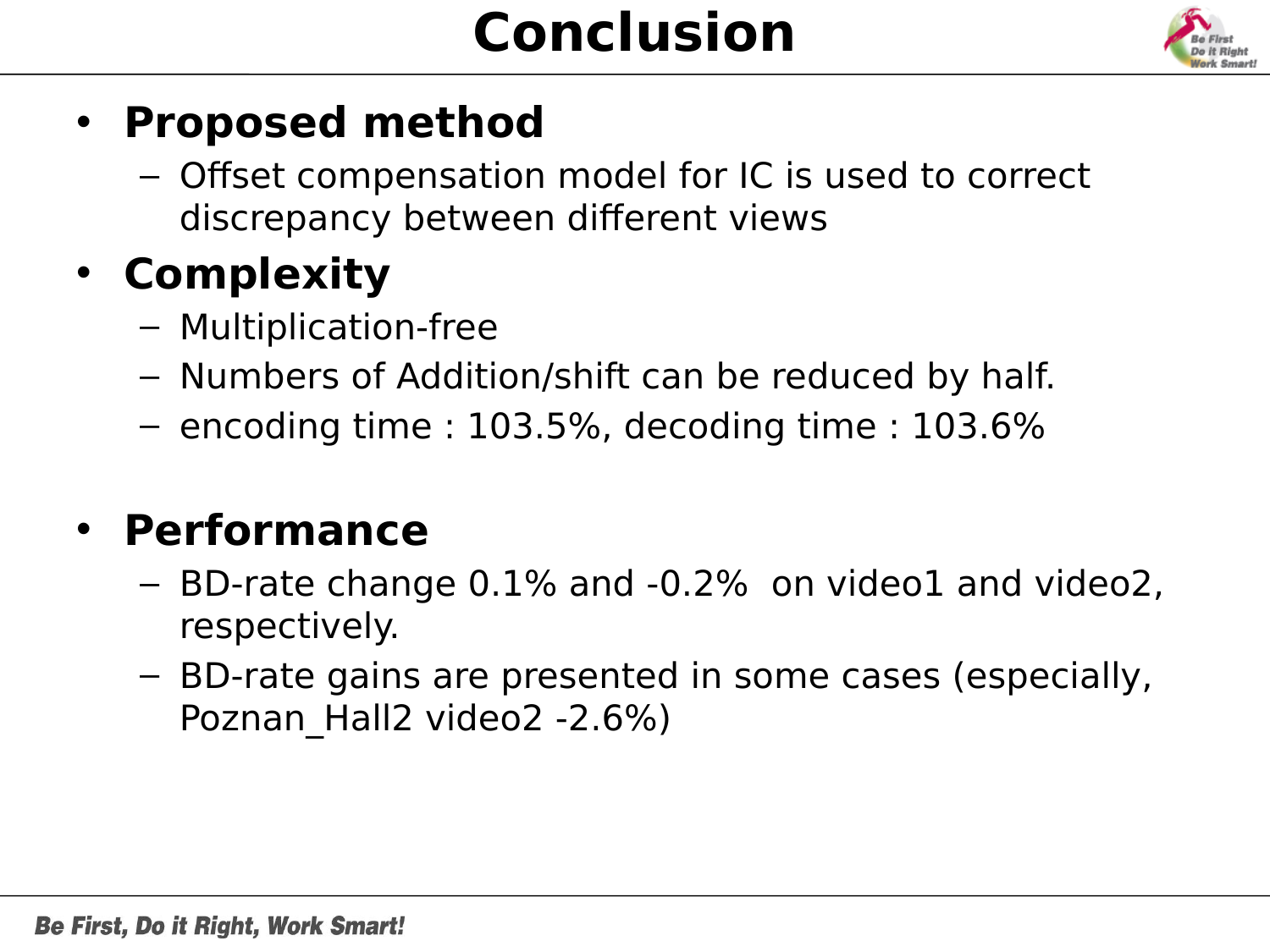

# Conclusion
Proposed method
Offset compensation model for IC is used to correct discrepancy between different views
Complexity
Multiplication-free
Numbers of Addition/shift can be reduced by half.
encoding time : 103.5%, decoding time : 103.6%

Performance
BD-rate change 0.1% and -0.2%  on video1 and video2, respectively.
BD-rate gains are presented in some cases (especially, Poznan_Hall2 video2 -2.6%)